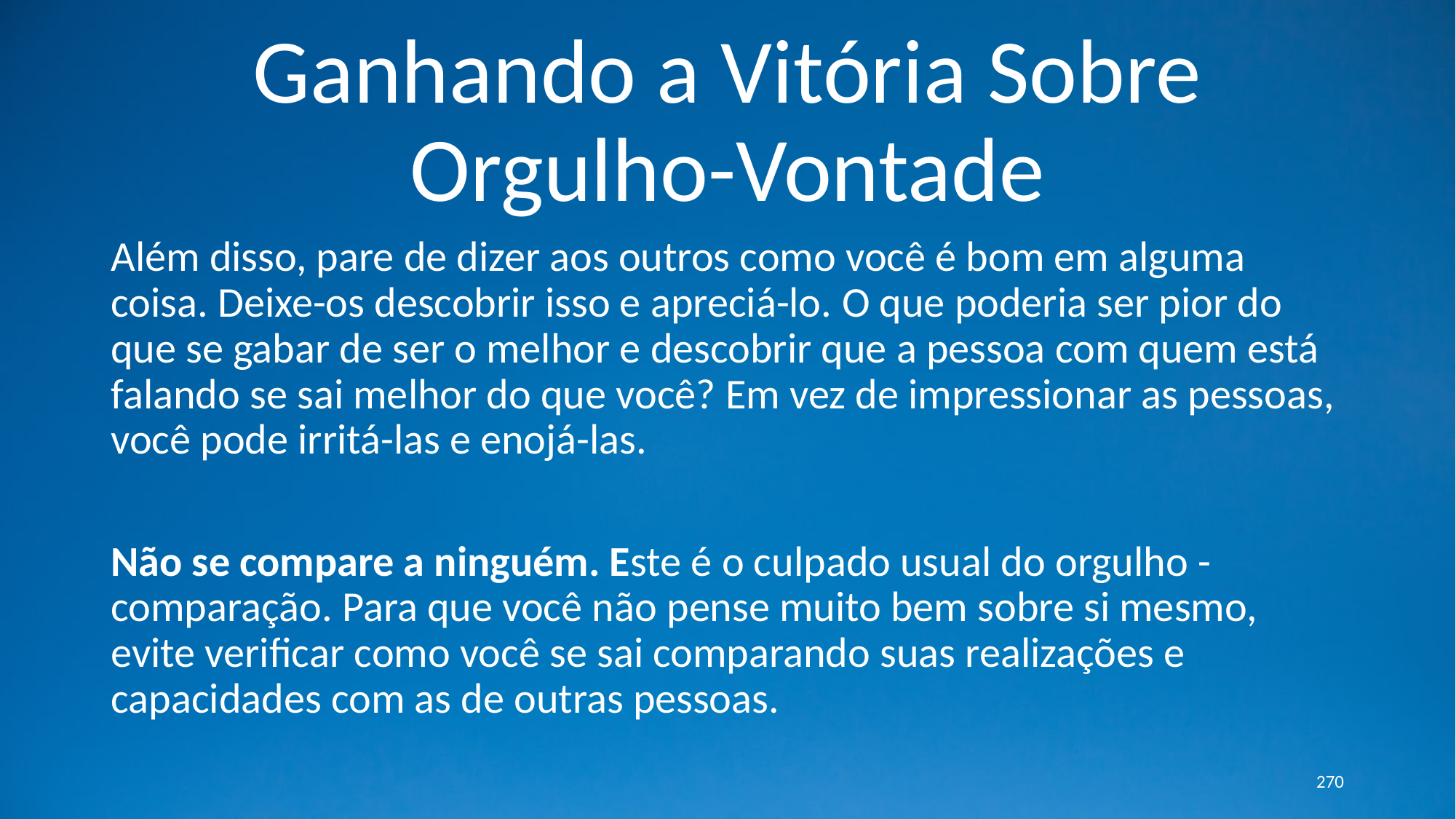

# Ganhando a Vitória Sobre Orgulho-Vontade
Além disso, pare de dizer aos outros como você é bom em alguma coisa. Deixe-os descobrir isso e apreciá-lo. O que poderia ser pior do que se gabar de ser o melhor e descobrir que a pessoa com quem está falando se sai melhor do que você? Em vez de impressionar as pessoas, você pode irritá-las e enojá-las.

Não se compare a ninguém. Este é o culpado usual do orgulho - comparação. Para que você não pense muito bem sobre si mesmo, evite verificar como você se sai comparando suas realizações e capacidades com as de outras pessoas.
270